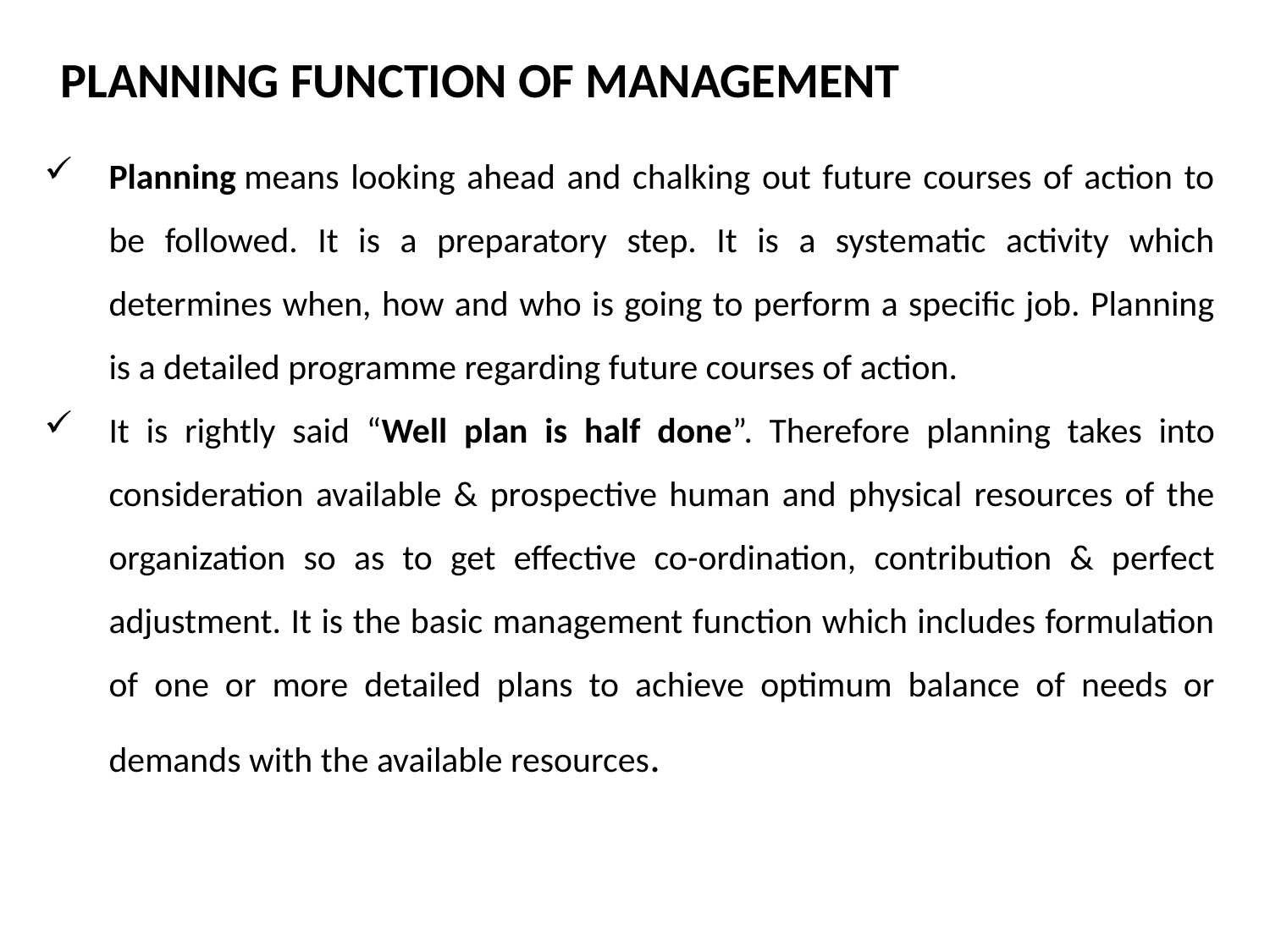

PLANNING FUNCTION OF MANAGEMENT
Planning means looking ahead and chalking out future courses of action to be followed. It is a preparatory step. It is a systematic activity which determines when, how and who is going to perform a specific job. Planning is a detailed programme regarding future courses of action.
It is rightly said “Well plan is half done”. Therefore planning takes into consideration available & prospective human and physical resources of the organization so as to get effective co-ordination, contribution & perfect adjustment. It is the basic management function which includes formulation of one or more detailed plans to achieve optimum balance of needs or demands with the available resources.